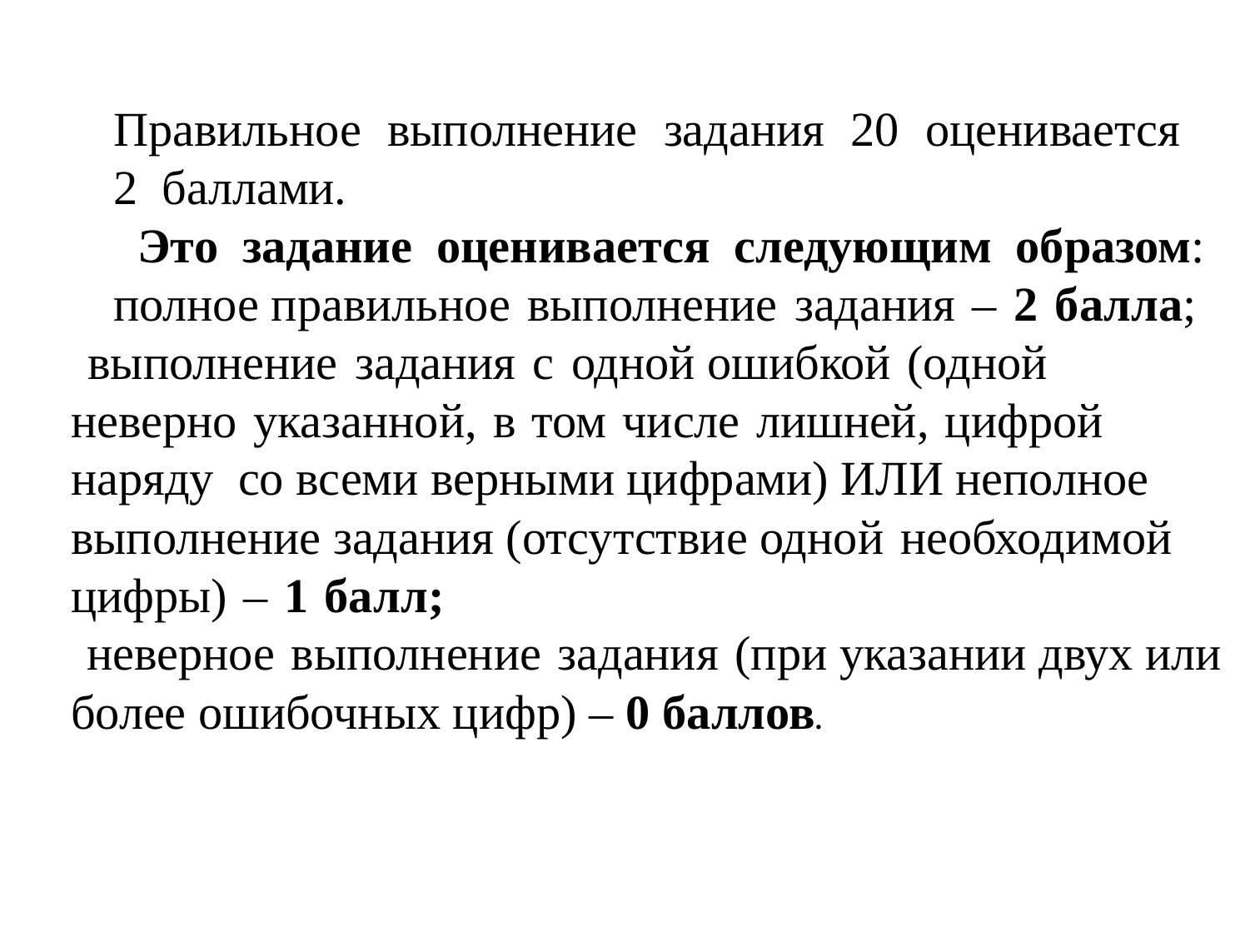

Правильное выполнение задания 20 оценивается  2 баллами.
 Это задание оценивается следующим образом: полное правильное выполнение задания – 2 балла;
 выполнение задания с одной ошибкой (одной неверно указанной, в том числе лишней, цифрой наряду  со всеми верными цифрами) ИЛИ неполное выполнение задания (отсутствие одной необходимой цифры) – 1 балл;
 неверное выполнение задания (при указании двух или более ошибочных цифр) – 0 баллов.